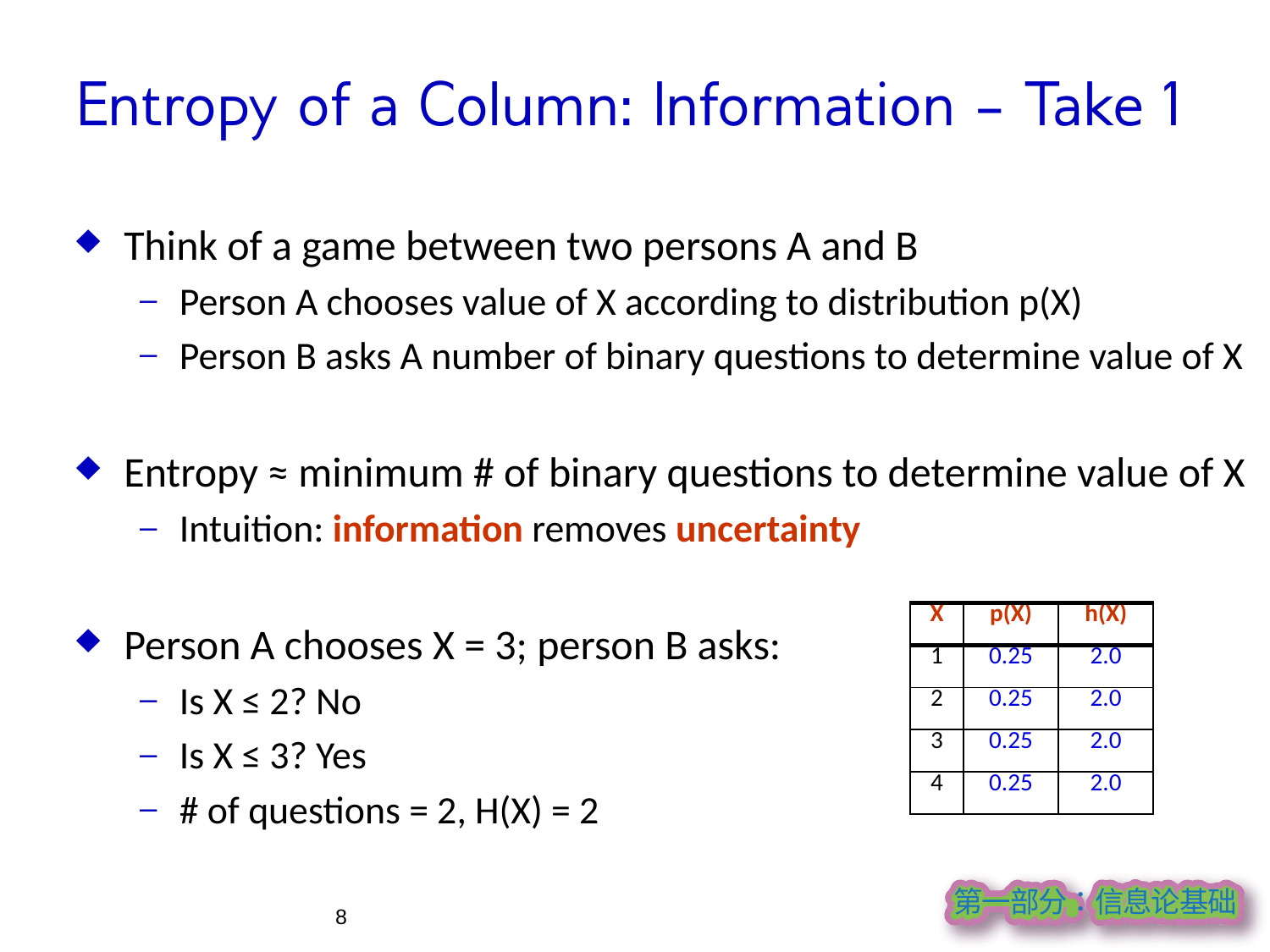

Entropy of a Column: Information – Take 1
Think of a game between two persons A and B
Person A chooses value of X according to distribution p(X)
Person B asks A number of binary questions to determine value of X

Entropy ≈ minimum # of binary questions to determine value of X
Intuition: information removes uncertainty

Person A chooses X = 3; person B asks:
Is X ≤ 2? No
Is X ≤ 3? Yes
# of questions = 2, H(X) = 2

| X | p(X) | h(X) |
| --- | --- | --- |
| 1 | 0.25 | 2.0 |
| 2 | 0.25 | 2.0 |
| 3 | 0.25 | 2.0 |
| 4 | 0.25 | 2.0 |
8